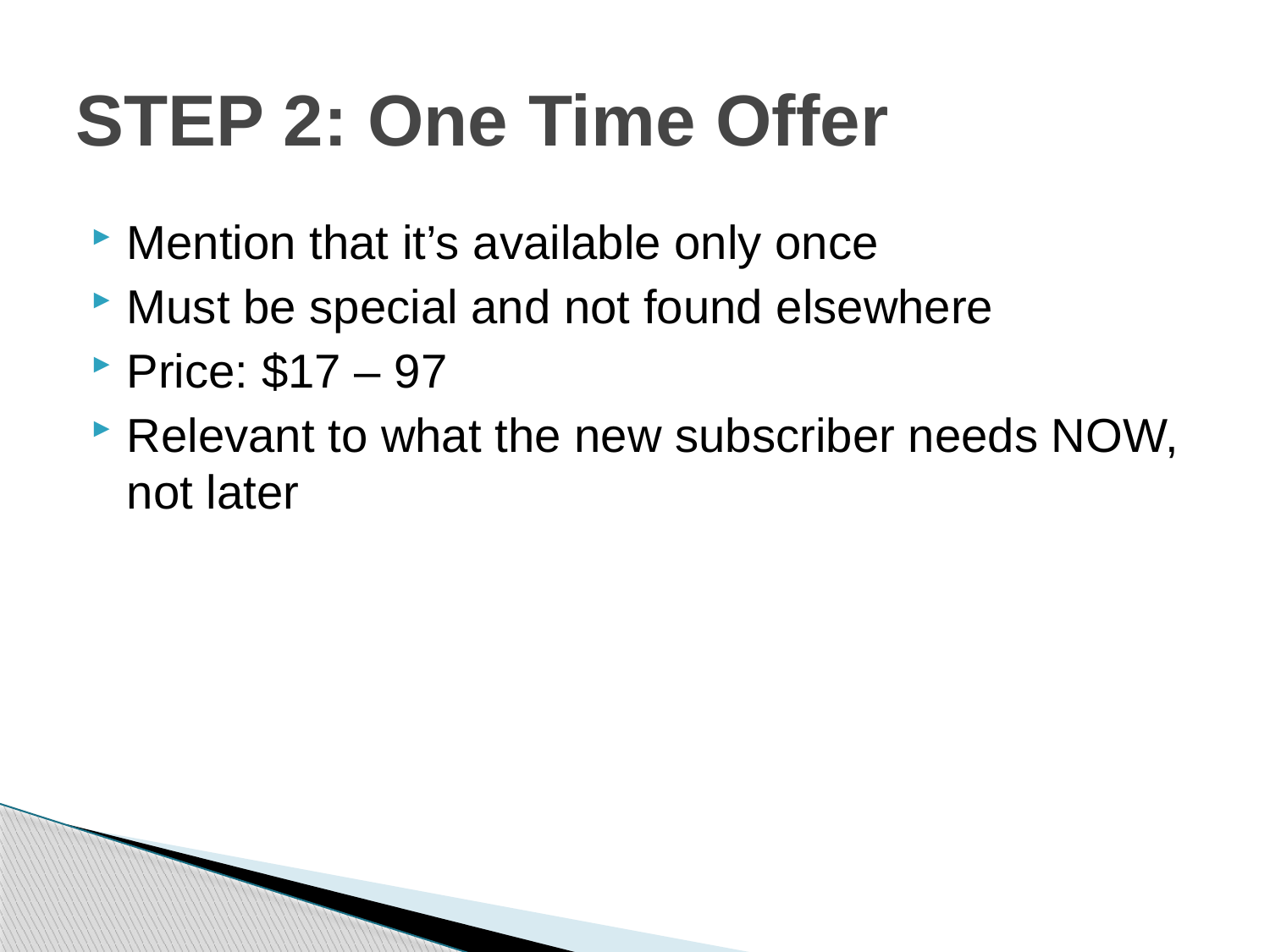

# STEP 2: One Time Offer
Mention that it’s available only once
Must be special and not found elsewhere
Price: $17 – 97
Relevant to what the new subscriber needs NOW, not later